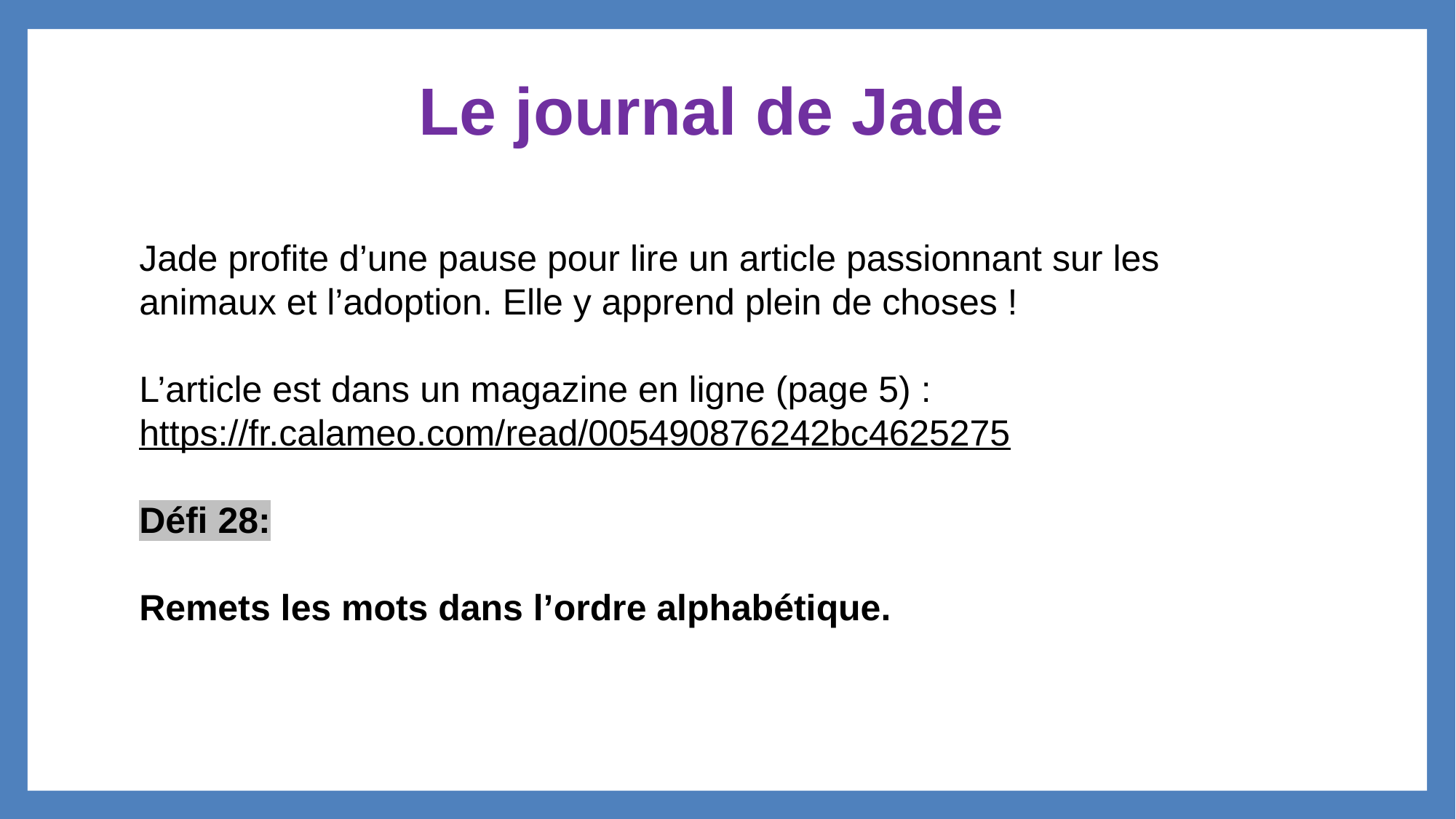

# Le journal de Jade
Jade profite d’une pause pour lire un article passionnant sur les animaux et l’adoption. Elle y apprend plein de choses !

L’article est dans un magazine en ligne (page 5) :
https://fr.calameo.com/read/005490876242bc4625275

Défi 28:

Remets les mots dans l’ordre alphabétique.